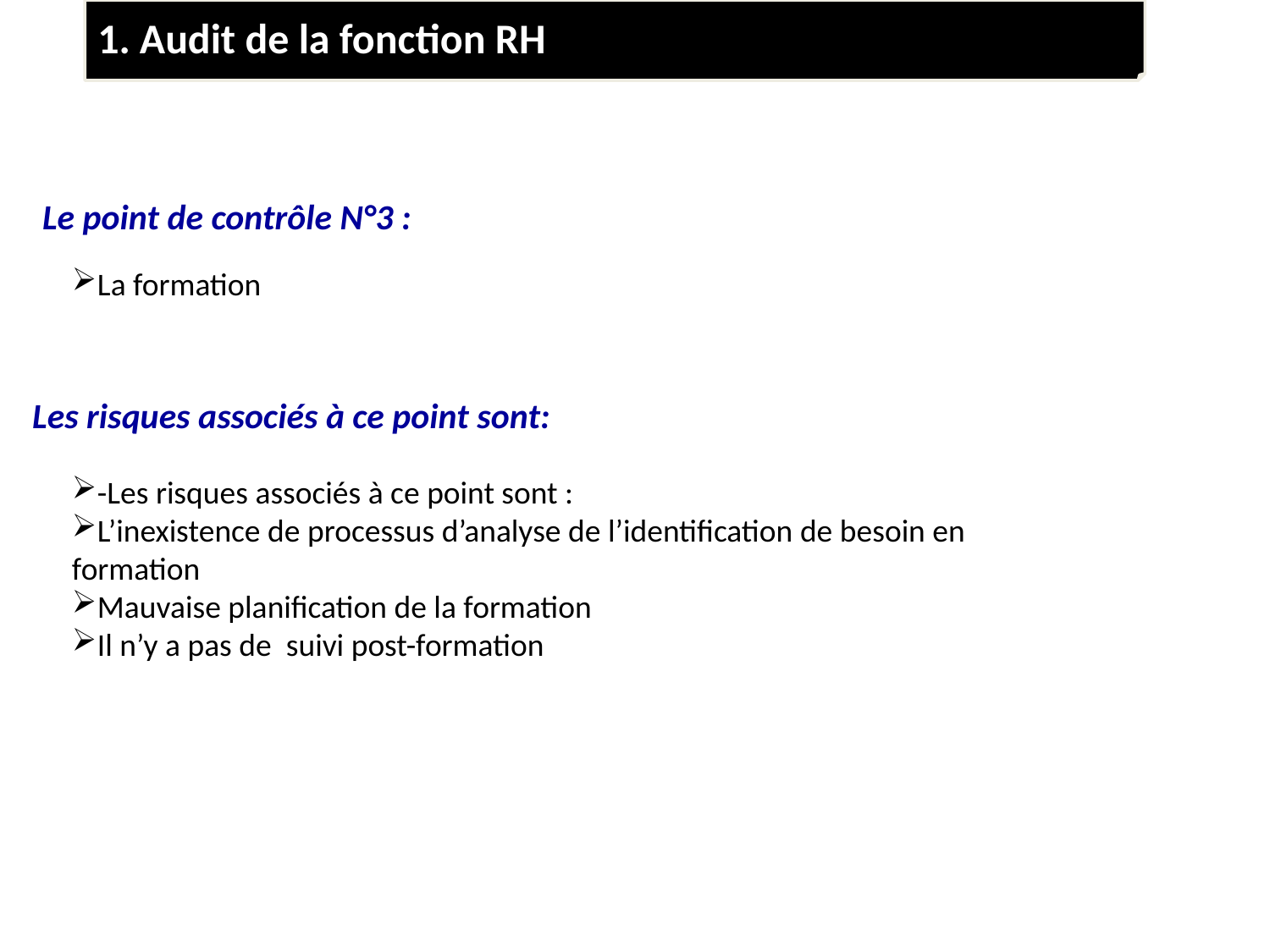

1. Audit de la fonction RH
Le point de contrôle N°3 :
La formation
Les risques associés à ce point sont:
-Les risques associés à ce point sont :
L’inexistence de processus d’analyse de l’identification de besoin en formation
Mauvaise planification de la formation
Il n’y a pas de  suivi post-formation